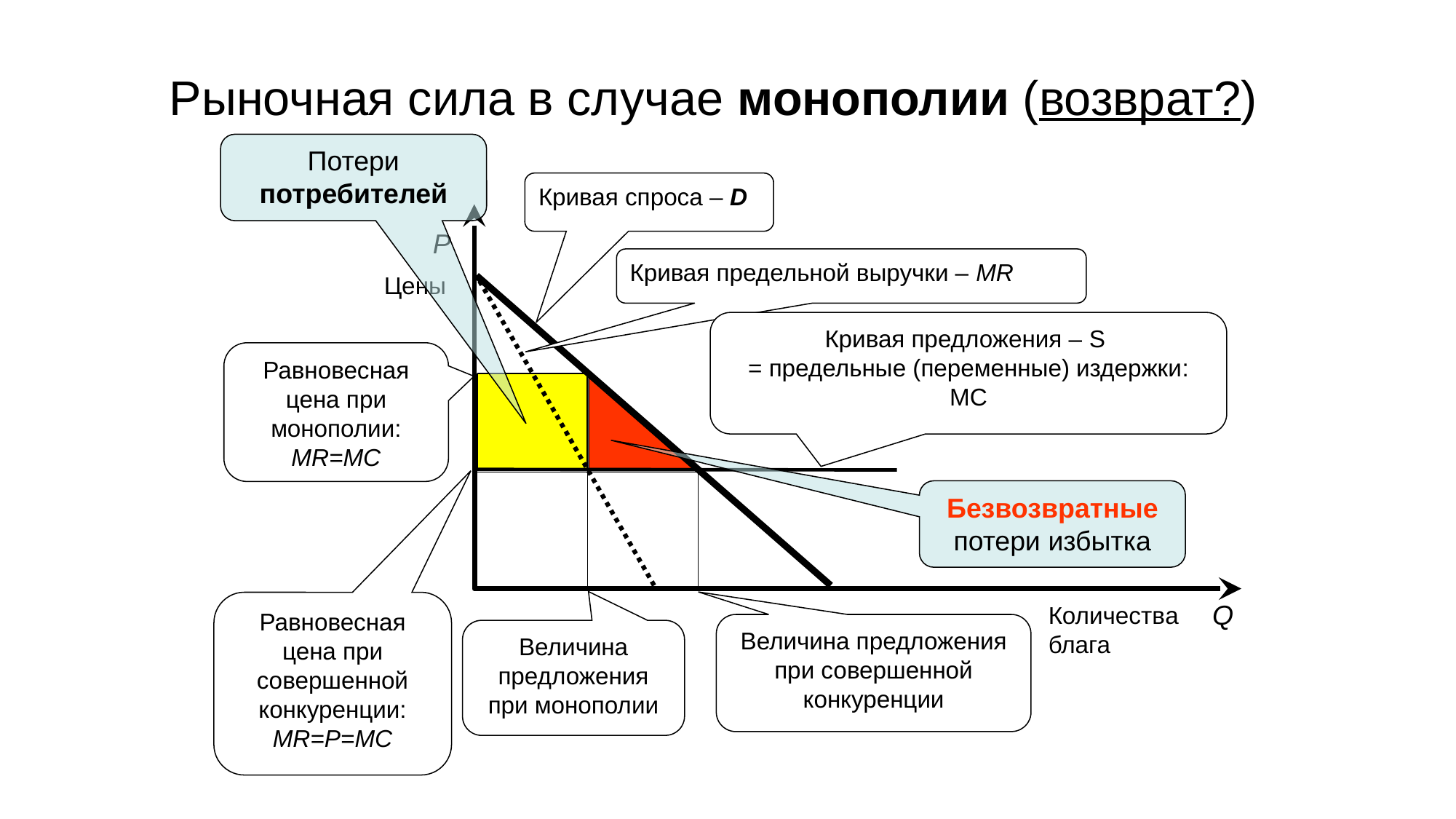

# Рыночная сила в случае монополии (возврат?)
Потери потребителей
Кривая спроса – D

P
Кривая предельной выручки – MR

Цены

Кривая предложения – S
= предельные (переменные) издержки: MC
Равновесная цена при монополии: MR=MC

Безвозвратные потери избытка
Равновесная цена при совершенной конкуренции: MR=P=MC
Q
Количества блага
Величина предложения при совершенной конкуренции
Величина предложения при монополии